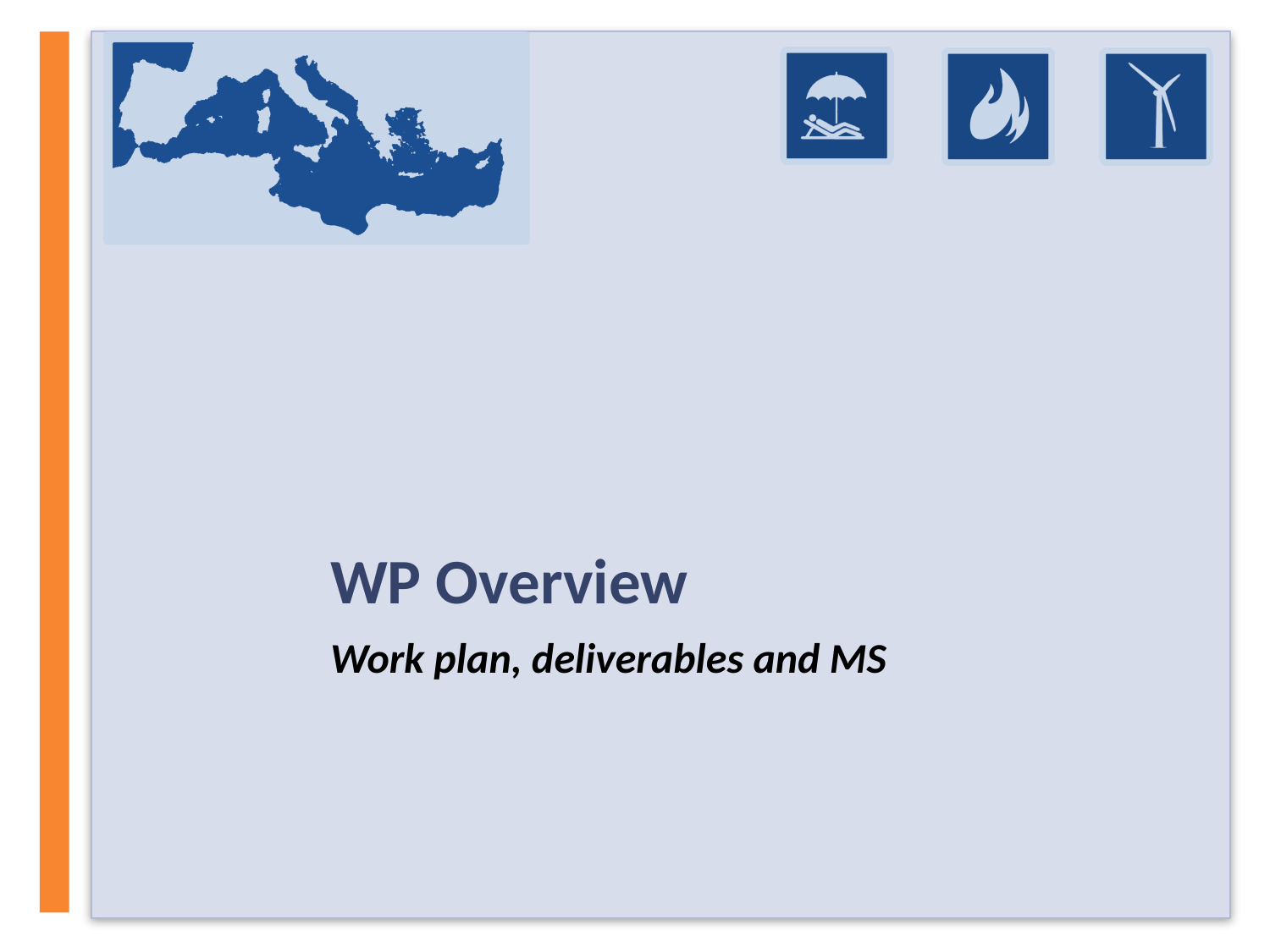

# WP Overview
Work plan, deliverables and MS